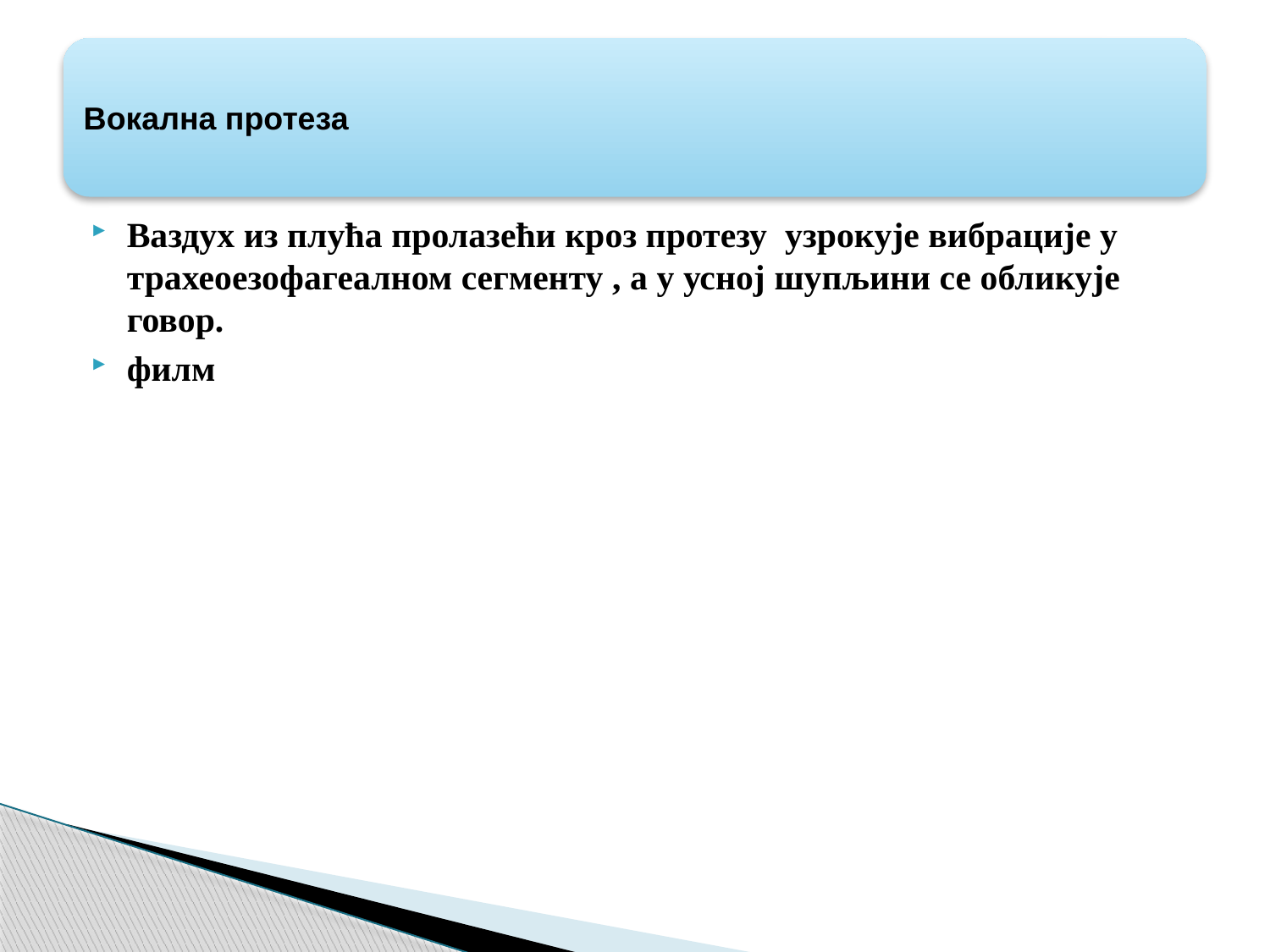

Вокална протеза
Ваздух из плућа пролазећи кроз протезу  узрокује вибрације у трахеоезофагеалном сегменту , а у усној шупљини се обликује говор.
филм